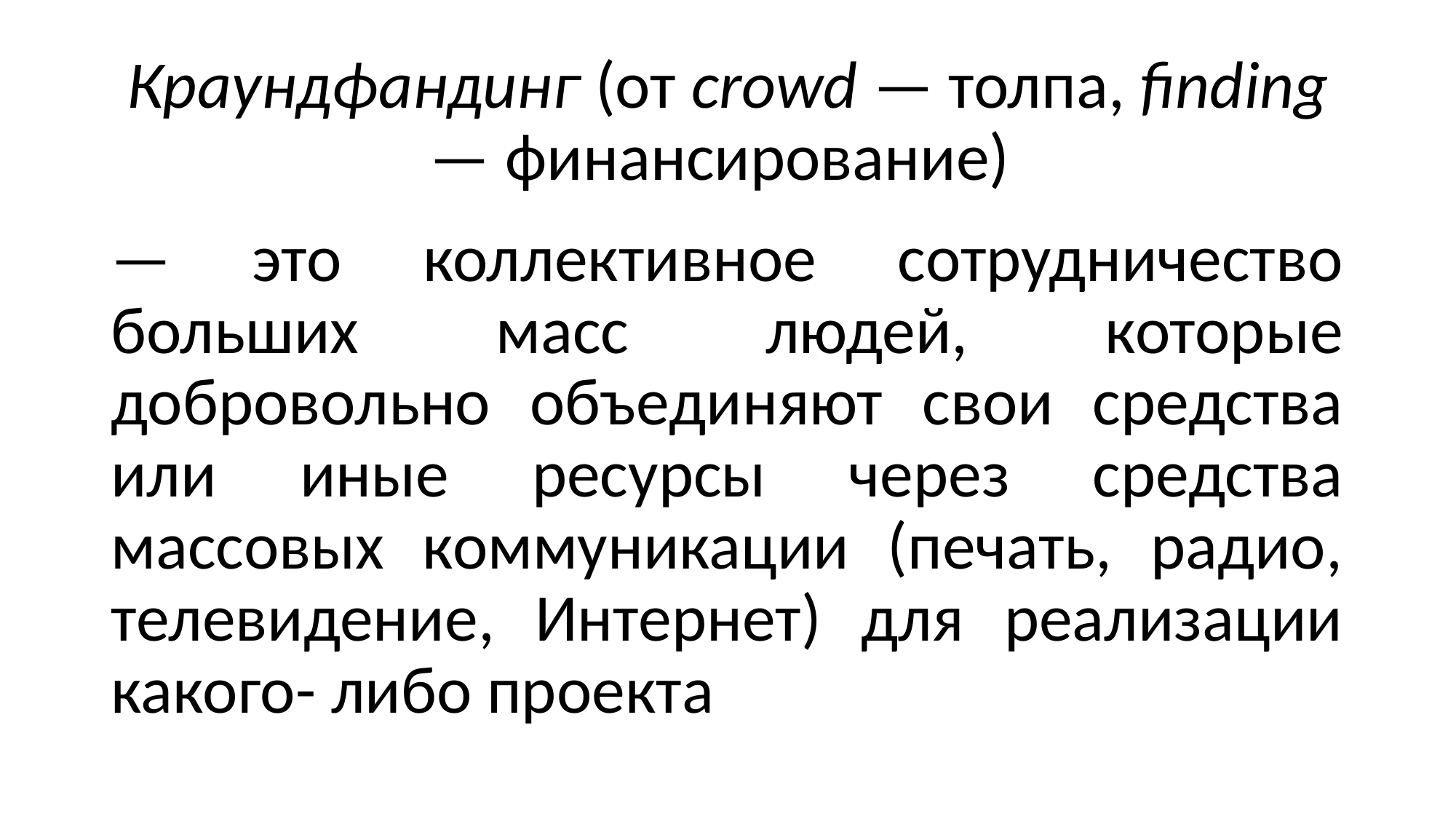

# Краундфандинг (от crowd — толпа, finding — финансирование)
— это коллективное сотрудничество больших масс людей, которые добровольно объединяют свои средства или иные ресурсы через средства массовых коммуникации (печать, радио, телевидение, Интернет) для реализации какого- либо проекта